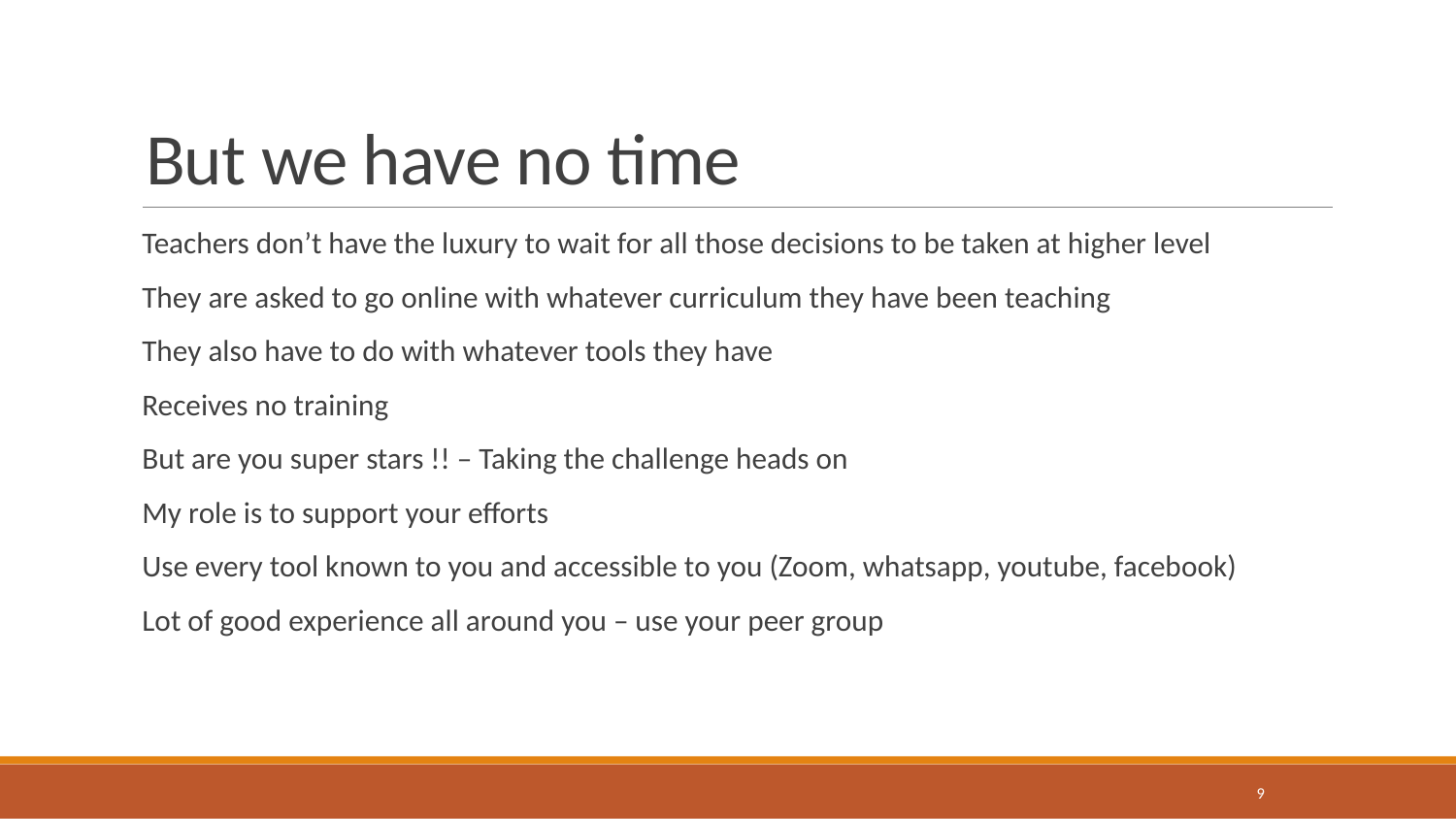

# But we have no time
Teachers don’t have the luxury to wait for all those decisions to be taken at higher level
They are asked to go online with whatever curriculum they have been teaching
They also have to do with whatever tools they have
Receives no training
But are you super stars !! – Taking the challenge heads on
My role is to support your efforts
Use every tool known to you and accessible to you (Zoom, whatsapp, youtube, facebook)
Lot of good experience all around you – use your peer group

9